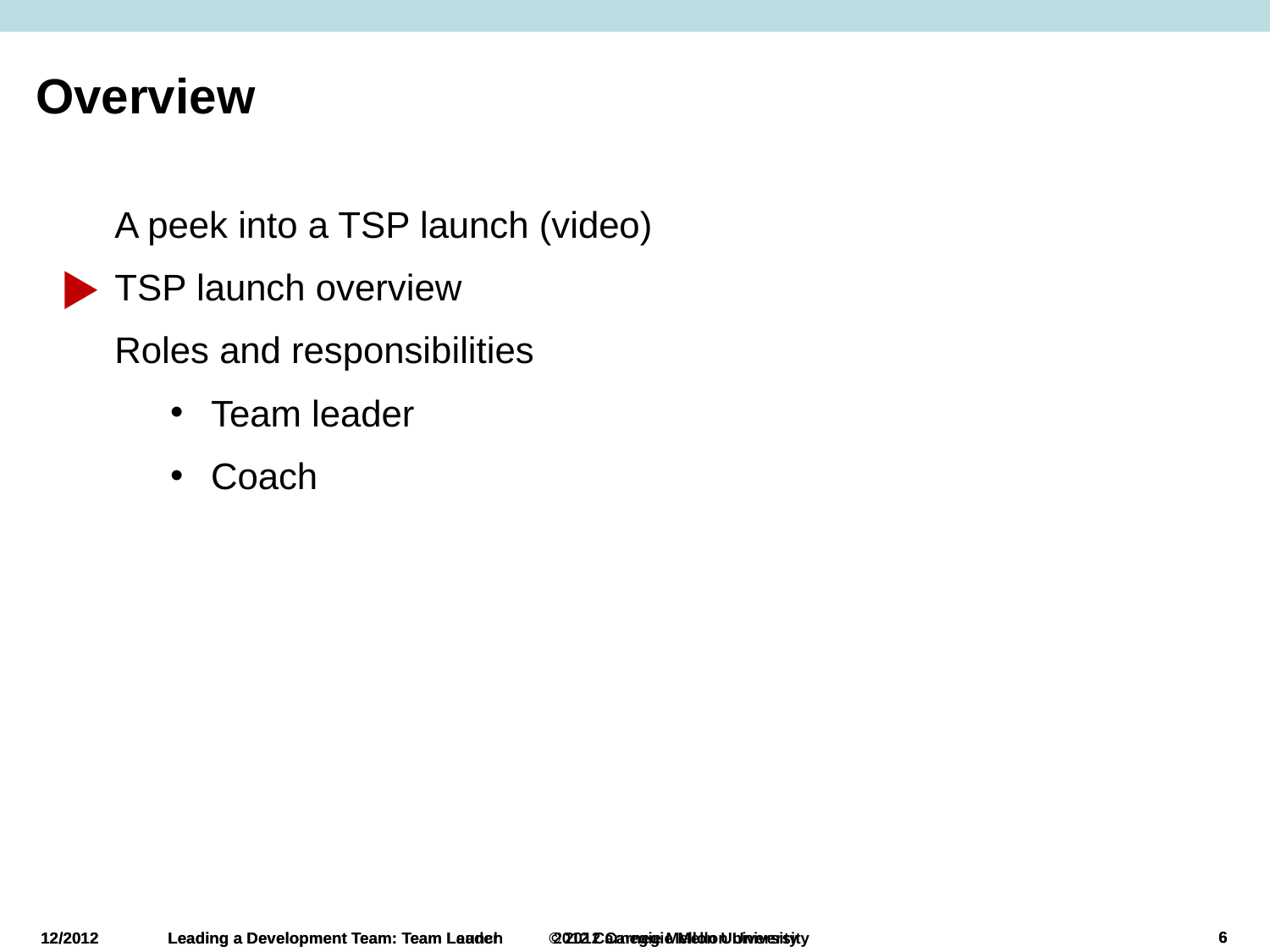

# Overview
A peek into a TSP launch (video)
TSP launch overview
Roles and responsibilities
Team leader
Coach